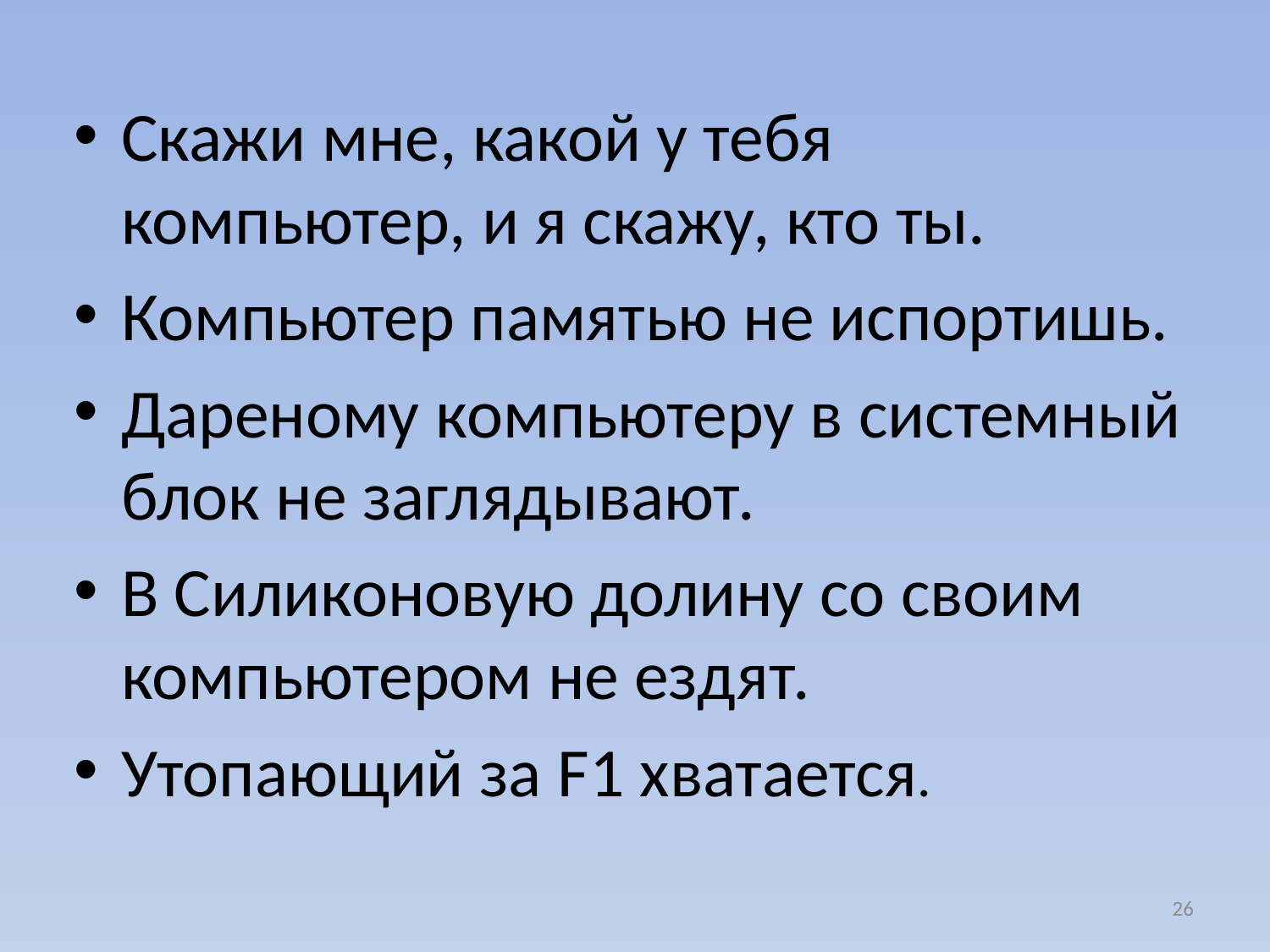

Скажи мне, какой у тебя компьютер, и я скажу, кто ты.
Компьютер памятью не испортишь.
Дареному компьютеру в системный блок не заглядывают.
В Силиконовую долину со своим компьютером не ездят.
Утопающий за F1 хватается.
26